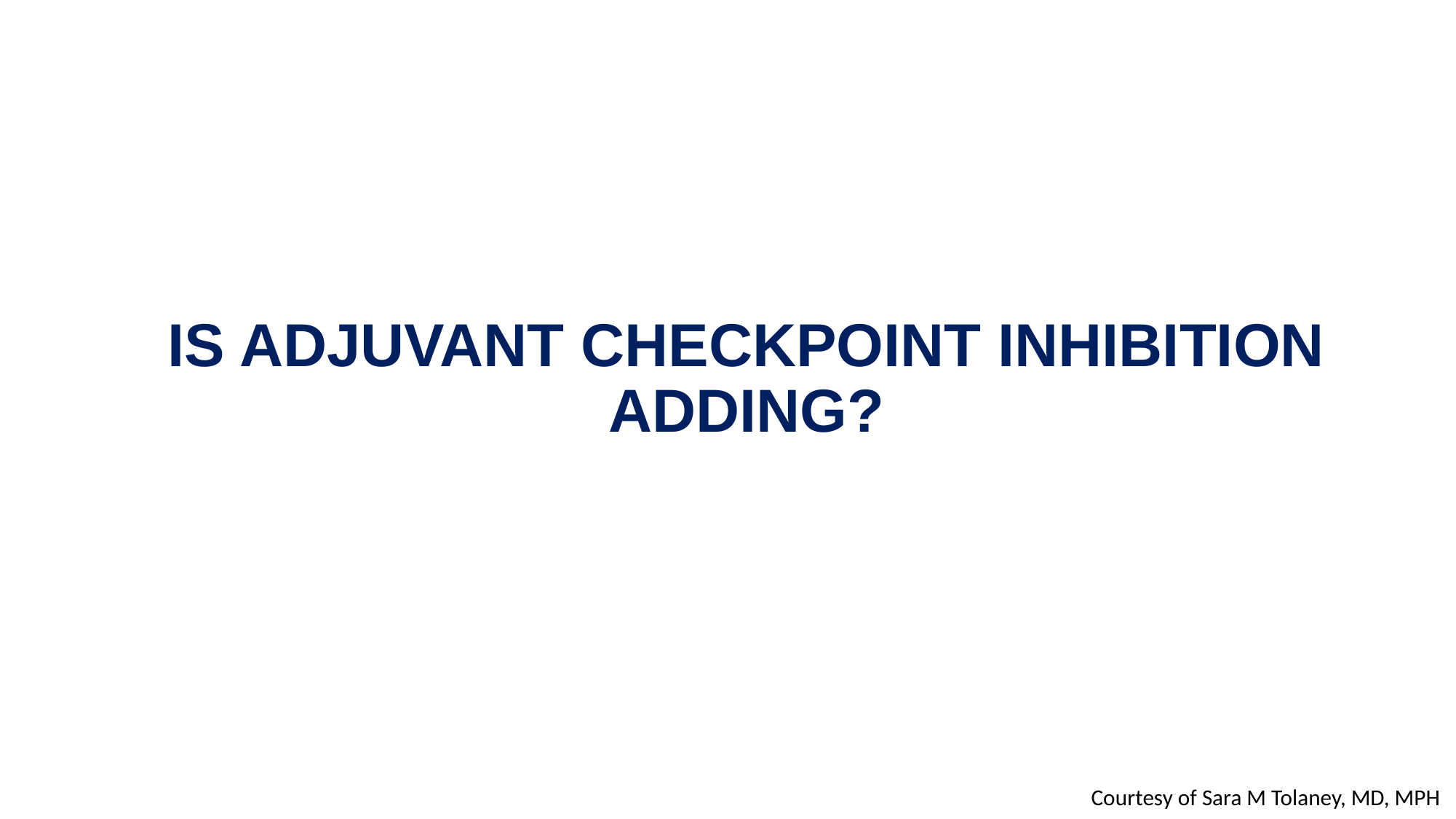

IS ADJUVANT CHECKPOINT INHIBITION ADDING?
Courtesy of Sara M Tolaney, MD, MPH